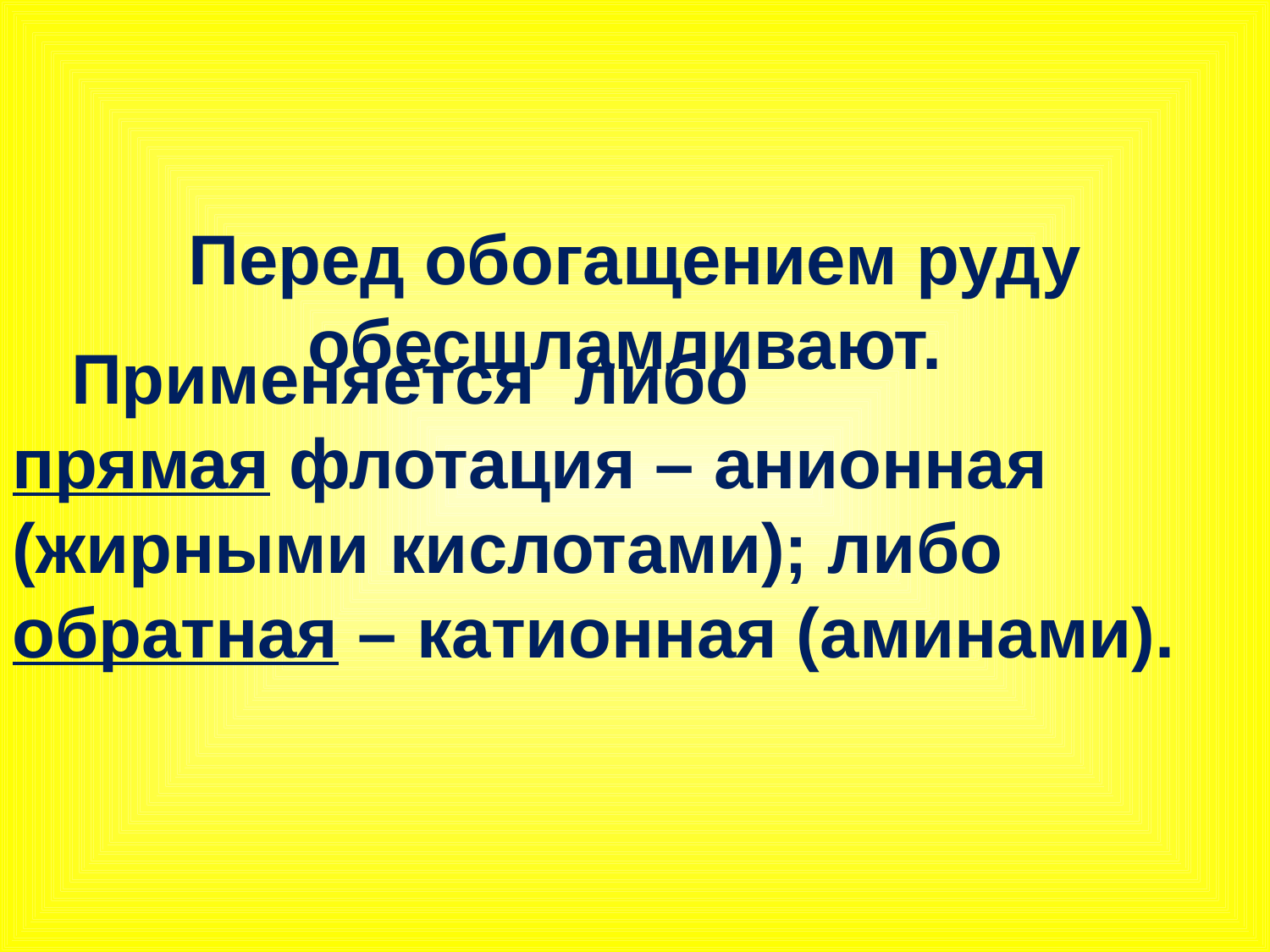

Перед обогащением руду обесшламливают.
   Применяется  либо
прямая флотация – анионная (жирными кислотами); либо
обратная – катионная (аминами).